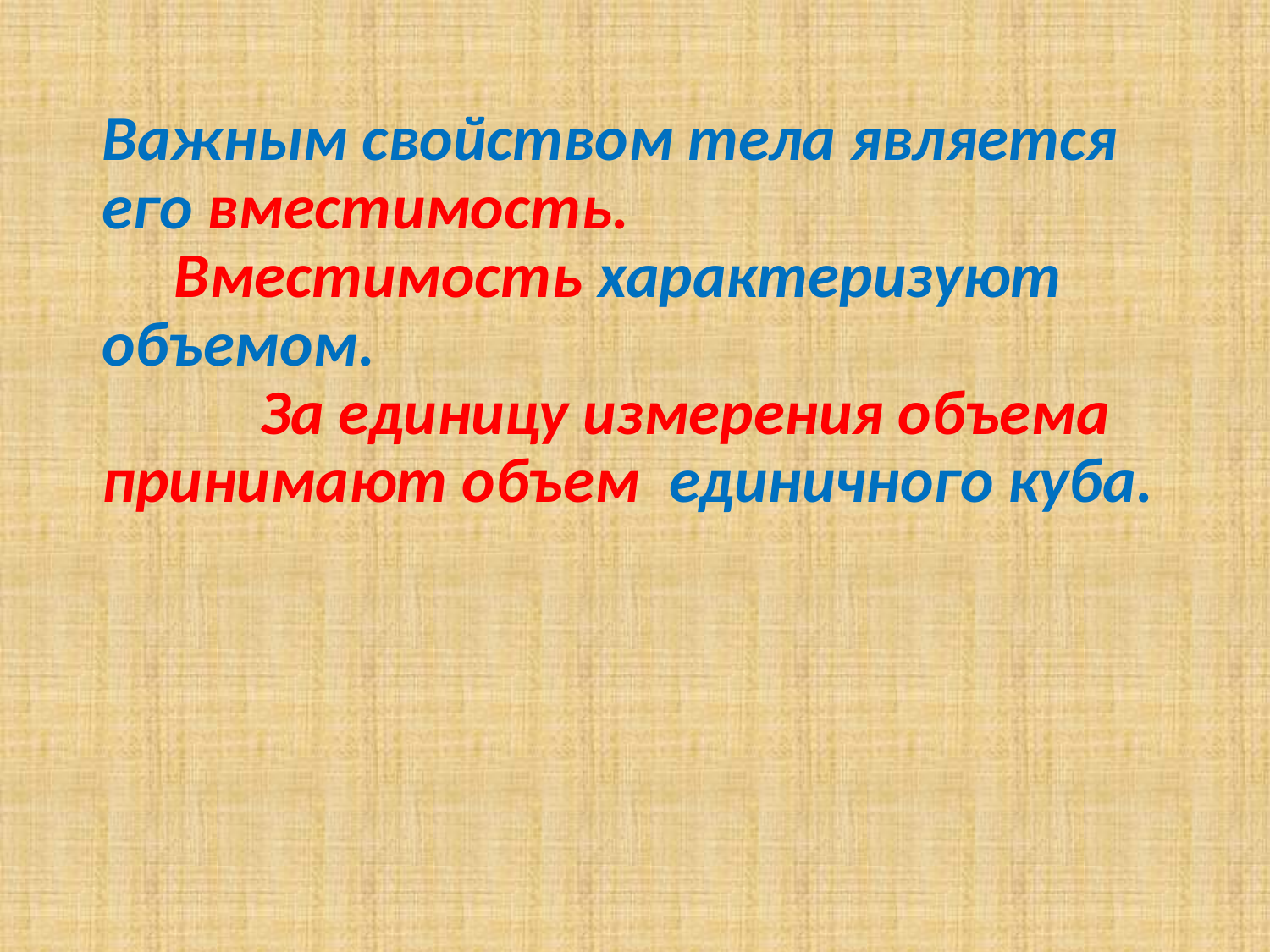

Важным свойством тела является его вместимость.
     Вместимость характеризуют объемом.
           За единицу измерения объема принимают объем  единичного куба.